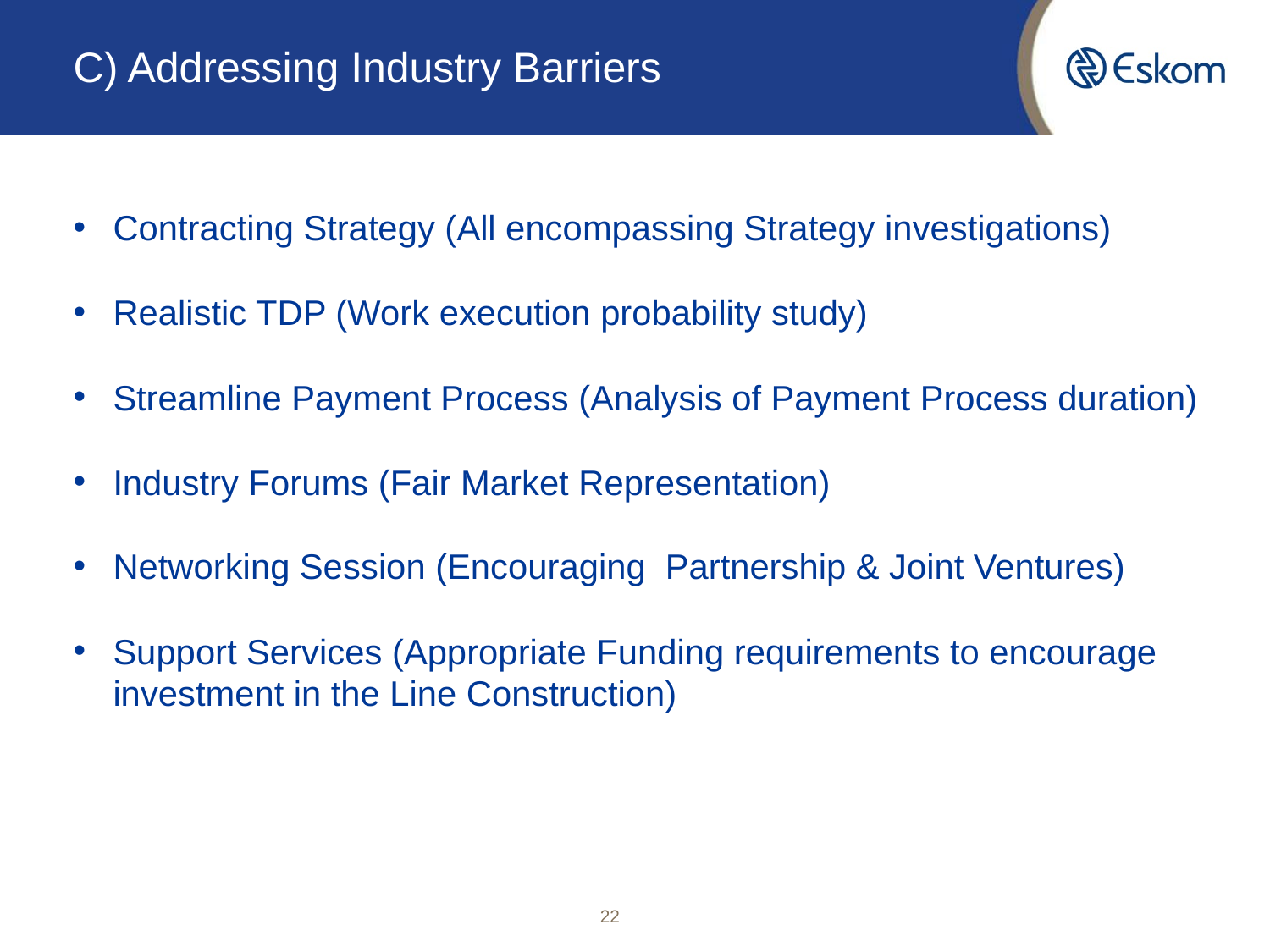

# C) Addressing Industry Barriers
Contracting Strategy (All encompassing Strategy investigations)

Realistic TDP (Work execution probability study)

Streamline Payment Process (Analysis of Payment Process duration)

Industry Forums (Fair Market Representation)

Networking Session (Encouraging  Partnership & Joint Ventures)

Support Services (Appropriate Funding requirements to encourage investment in the Line Construction)

22